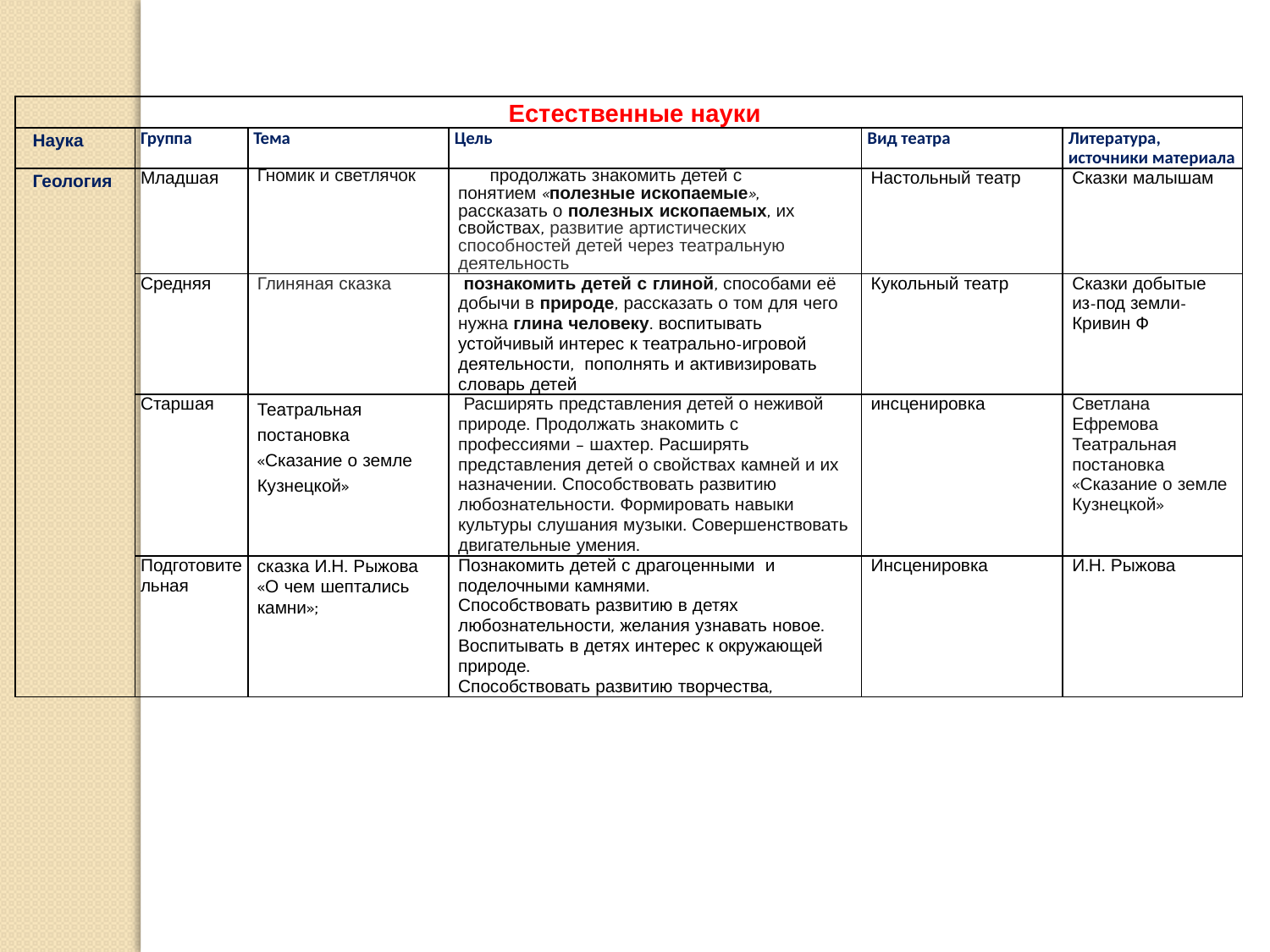

| Естественные науки |  |  |  |  |  |
| --- | --- | --- | --- | --- | --- |
| Наука | Группа | Тема | Цель | Вид театра | Литература, источники материала |
| Геология | Младшая | Гномик и светлячок | продолжать знакомить детей с понятием «полезные ископаемые», рассказать о полезных ископаемых, их свойствах, развитие артистических способностей детей через театральную деятельность | Настольный театр | Сказки малышам |
|  | Средняя | Глиняная сказка | познакомить детей с глиной, способами её добычи в природе, рассказать о том для чего нужна глина человеку. воспитывать устойчивый интерес к театрально-игровой деятельности, пополнять и активизировать словарь детей | Кукольный театр | Сказки добытые из-под земли- Кривин Ф |
|  | Старшая | Театральная постановка «Сказание о земле Кузнецкой» | Расширять представления детей о неживой природе. Продолжать знакомить с профессиями – шахтер. Расширять представления детей о свойствах камней и их назначении. Способствовать развитию любознательности. Формировать навыки культуры слушания музыки. Совершенствовать двигательные умения. | инсценировка | Светлана Ефремова Театральная постановка «Сказание о земле Кузнецкой» |
|  | Подготовительная | сказка И.Н. Рыжова «О чем шептались камни»; | Познакомить детей с драгоценными и поделочными камнями. Способствовать развитию в детях любознательности, желания узнавать новое. Воспитывать в детях интерес к окружающей природе. Способствовать развитию творчества, | Инсценировка | И.Н. Рыжова |